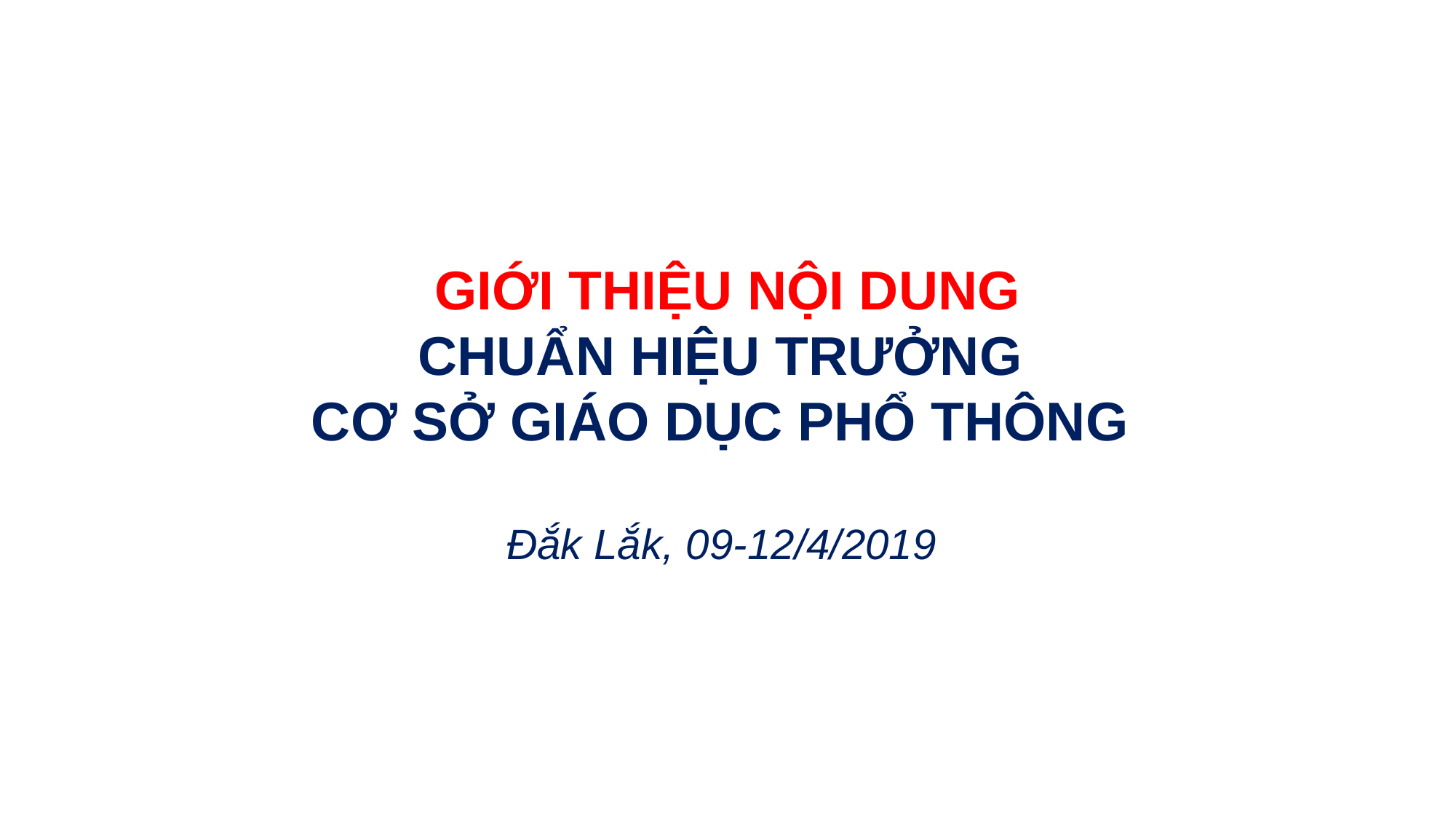

# GIỚI THIỆU NỘI DUNG CHUẨN HIỆU TRƯỞNG CƠ SỞ GIÁO DỤC PHỔ THÔNG Đắk Lắk, 09-12/4/2019